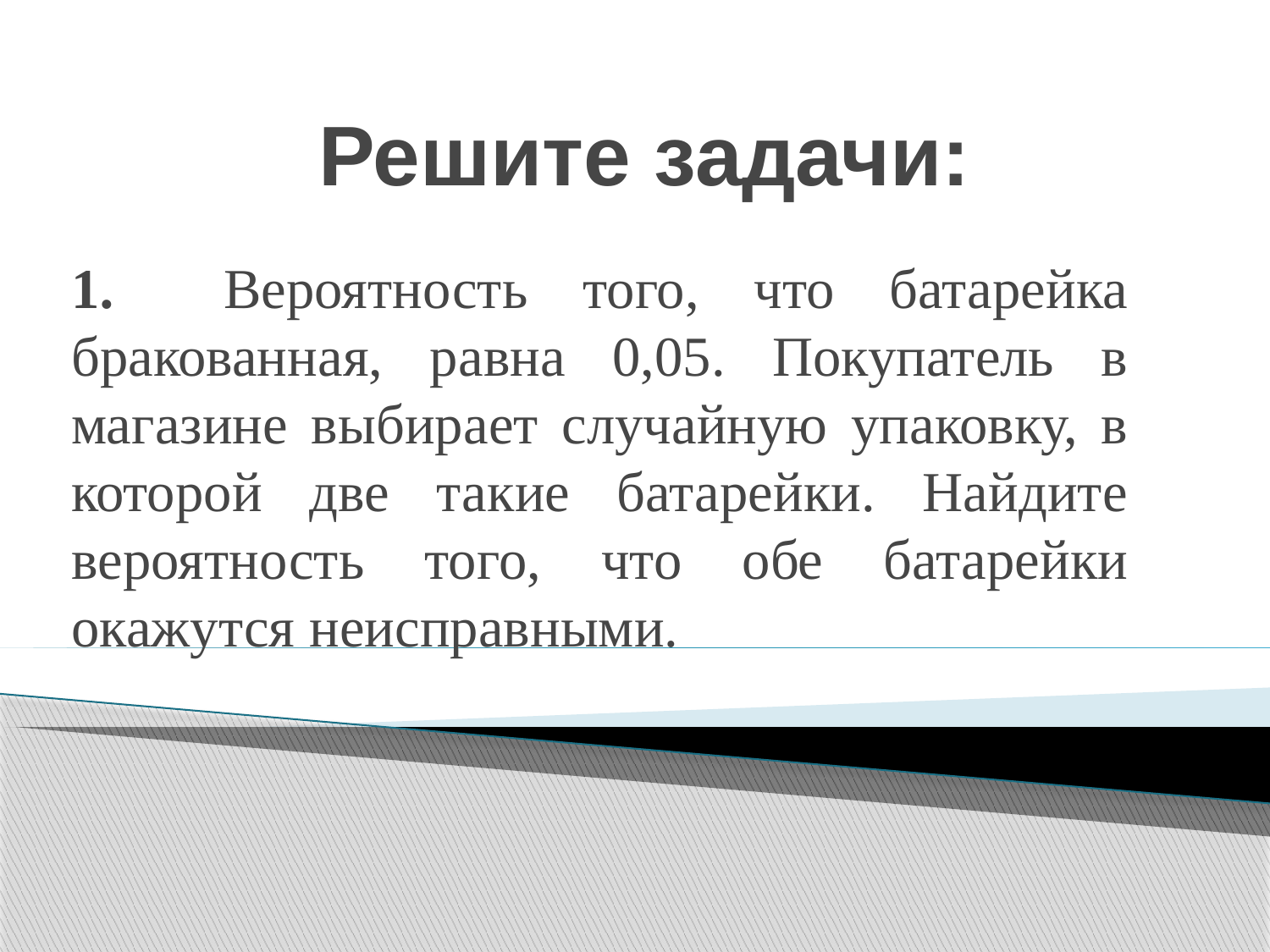

# Решите задачи:
1.  Вероятность того, что батарейка бракованная, равна 0,05. Покупатель в магазине выбирает случайную упаковку, в которой две такие батарейки. Найдите вероятность того, что обе батарейки окажутся неисправными.